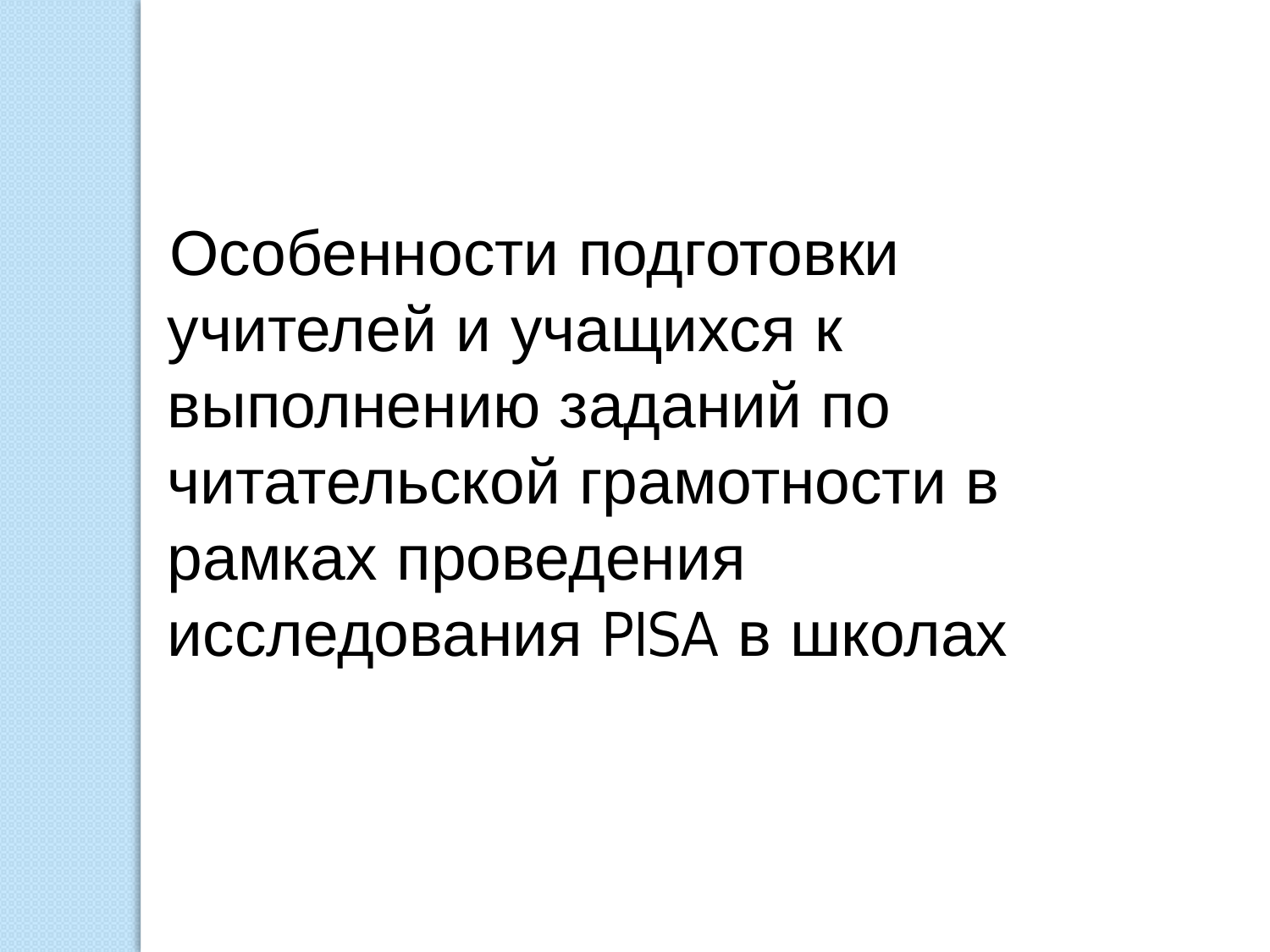

Особенности подготовки учителей и учащихся к выполнению заданий по читательской грамотности в рамках проведения исследования PISA в школах